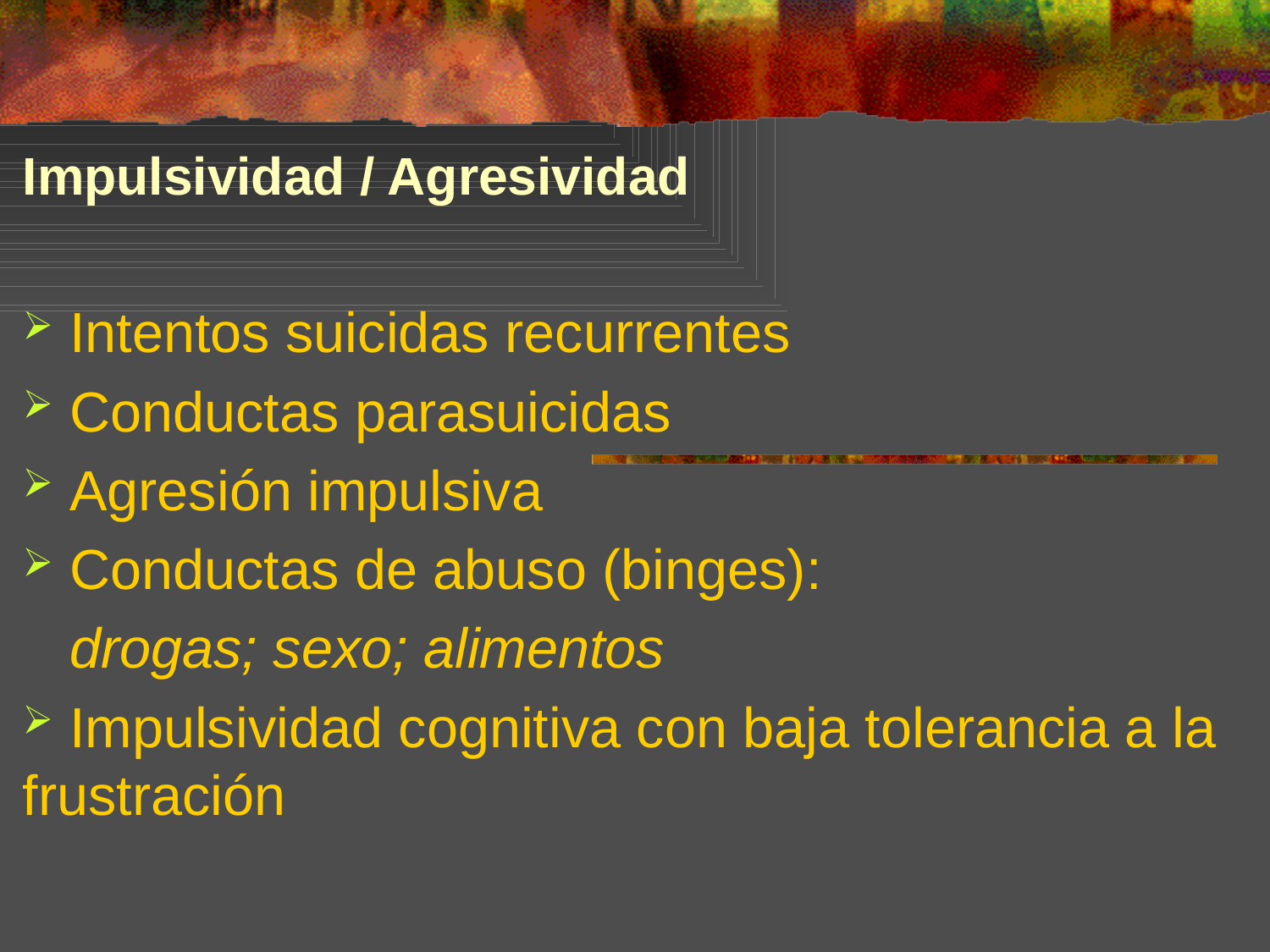

Impulsividad / Agresividad

 Intentos suicidas recurrentes
 Conductas parasuicidas
 Agresión impulsiva
 Conductas de abuso (binges):
   drogas; sexo; alimentos
 Impulsividad cognitiva con baja tolerancia a la frustración
#